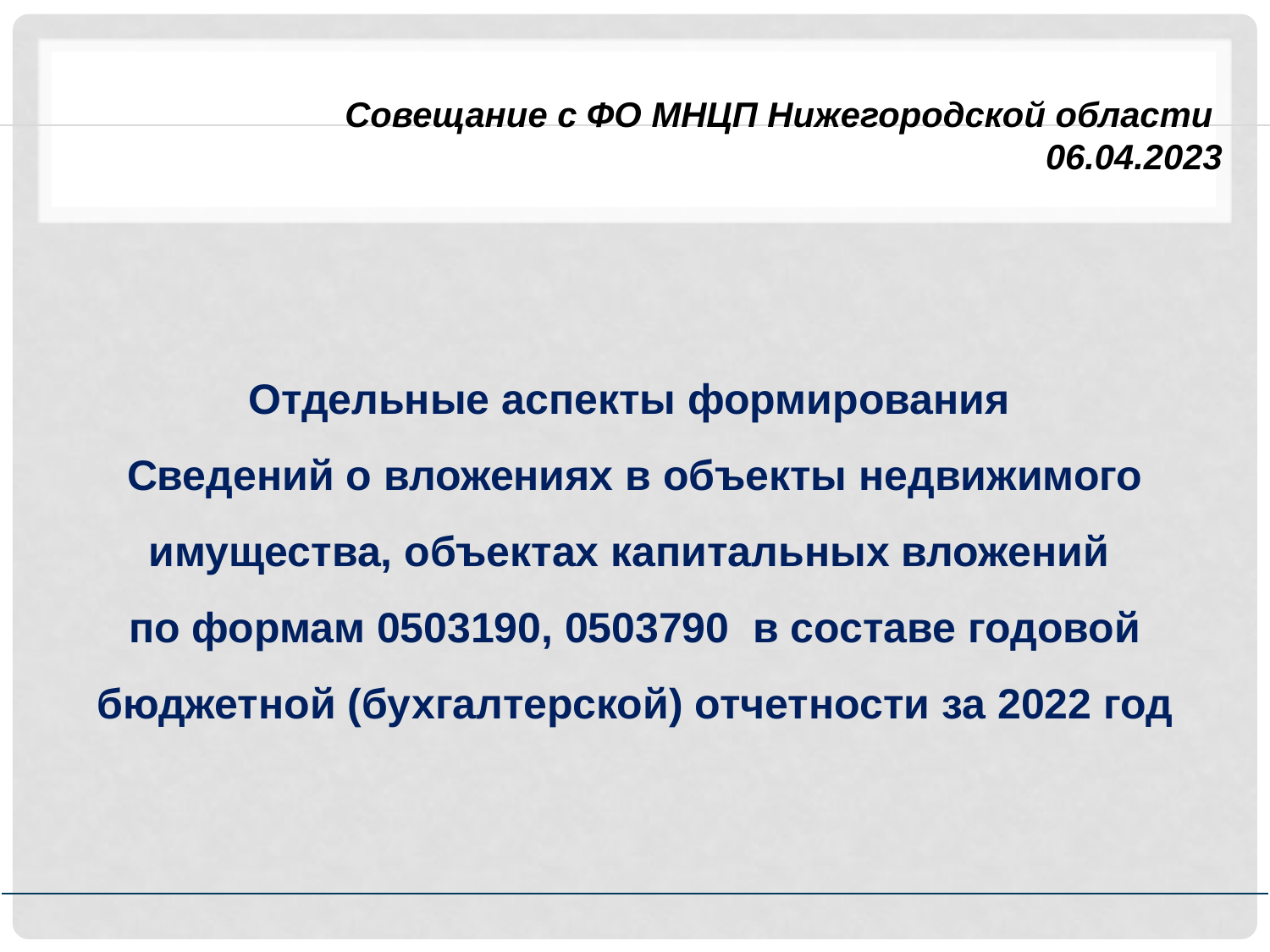

Совещание с ФО МНЦП Нижегородской области
06.04.2023

Отдельные аспекты формирования
Сведений о вложениях в объекты недвижимого имущества, объектах капитальных вложений
по формам 0503190, 0503790  в составе годовой бюджетной (бухгалтерской) отчетности за 2022 год